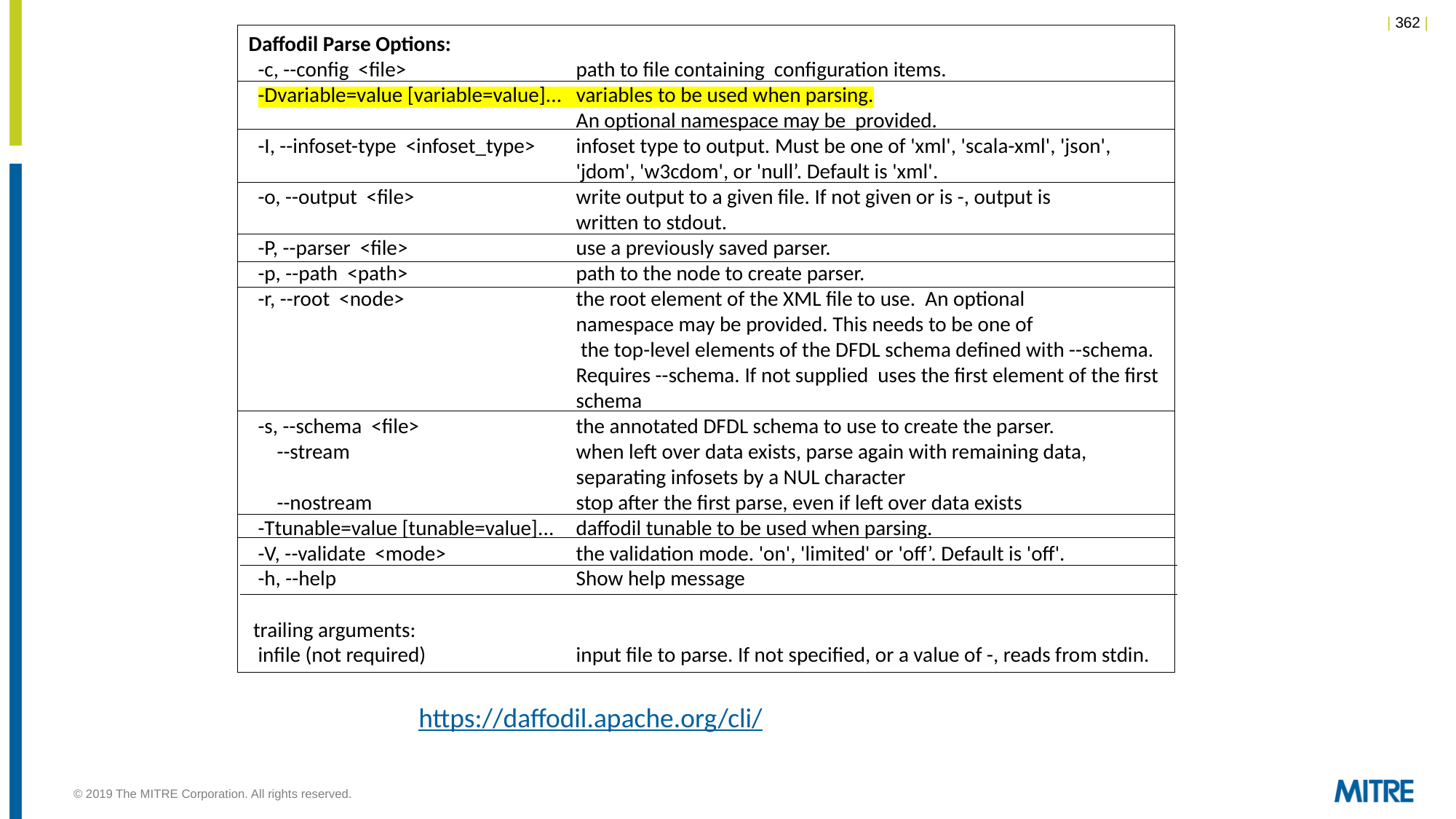

Daffodil Parse Options:
  -c, --config  <file>                   	path to file containing  configuration items.
  -Dvariable=value [variable=value]...   variables to be used when parsing.
                                         		An optional namespace may be  provided.
  -I, --infoset-type  <infoset_type>     	infoset type to output. Must be one of 'xml', 'scala-xml', 'json',
                                         		'jdom', 'w3cdom', or 'null’. Default is 'xml'.
  -o, --output  <file>                   	write output to a given file. If not given or is -, output is
                                         		written to stdout.
  -P, --parser  <file>                   	use a previously saved parser.
  -p, --path  <path>                    	path to the node to create parser.
  -r, --root  <node>                     	the root element of the XML file to use.  An optional 				namespace may be provided. This needs to be one of
                                        		 the top-level elements of the DFDL schema defined with --schema.
                                         		Requires --schema. If not supplied  uses the first element of the first
                                         		schema
  -s, --schema  <file>                   	the annotated DFDL schema to use to create the parser.
      --stream                           	when left over data exists, parse again with remaining data,
                                         		separating infosets by a NUL character
      --nostream                         	stop after the first parse, even if left over data exists
  -Ttunable=value [tunable=value]...   	daffodil tunable to be used when parsing.
  -V, --validate  <mode>                	the validation mode. 'on', 'limited' or 'off’. Default is 'off'.
  -h, --help                             	Show help message

 trailing arguments:
  infile (not required)   		input file to parse. If not specified, or a value of -, reads from stdin.
https://daffodil.apache.org/cli/
© 2019 The MITRE Corporation. All rights reserved.